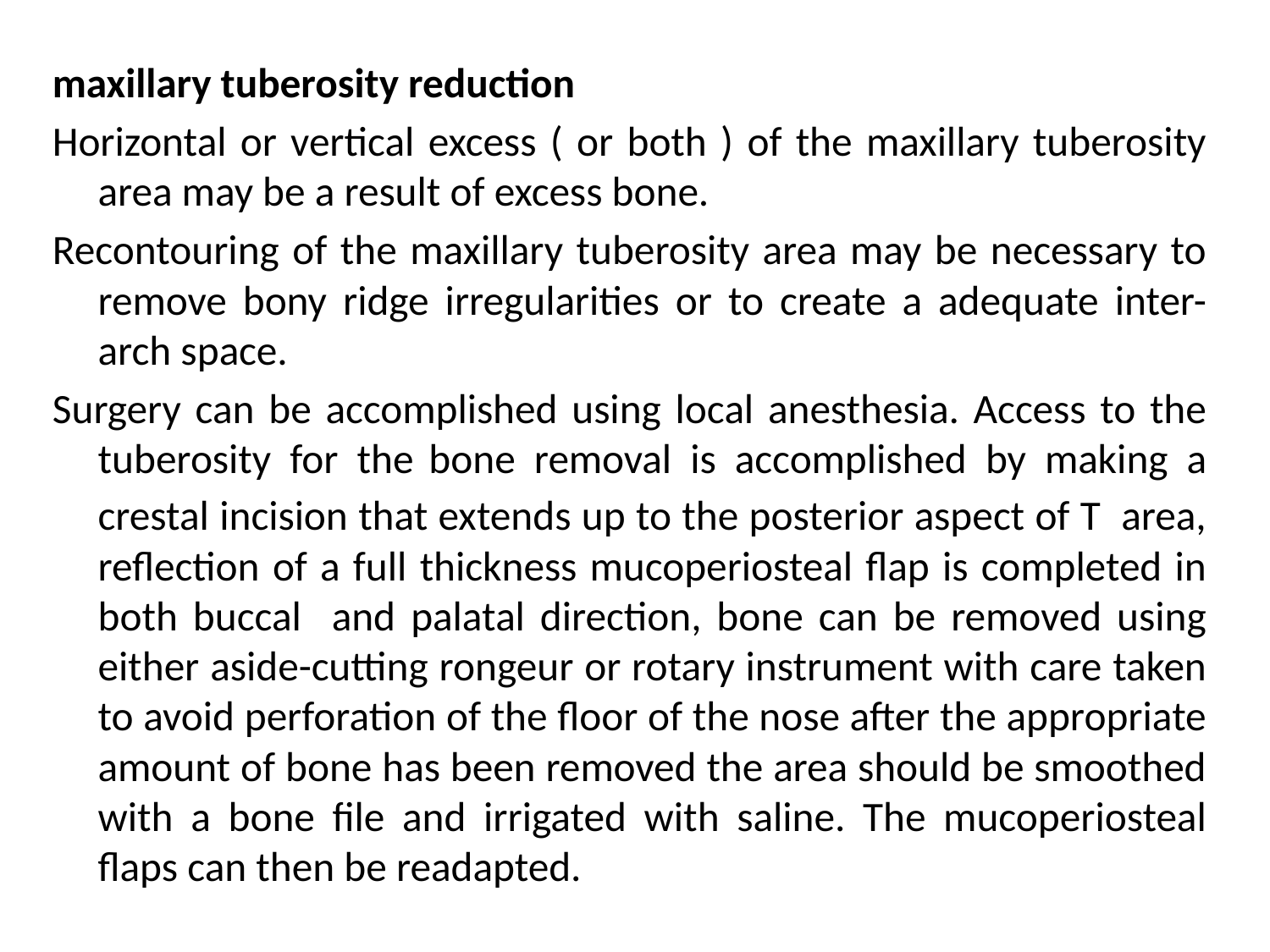

maxillary tuberosity reduction
Horizontal or vertical excess ( or both ) of the maxillary tuberosity area may be a result of excess bone.
Recontouring of the maxillary tuberosity area may be necessary to remove bony ridge irregularities or to create a adequate inter-arch space.
Surgery can be accomplished using local anesthesia. Access to the tuberosity for the bone removal is accomplished by making a crestal incision that extends up to the posterior aspect of T  area, reflection of a full thickness mucoperiosteal flap is completed in both buccal  and palatal direction, bone can be removed using either aside-cutting rongeur or rotary instrument with care taken to avoid perforation of the floor of the nose after the appropriate amount of bone has been removed the area should be smoothed with a bone file and irrigated with saline. The mucoperiosteal flaps can then be readapted.